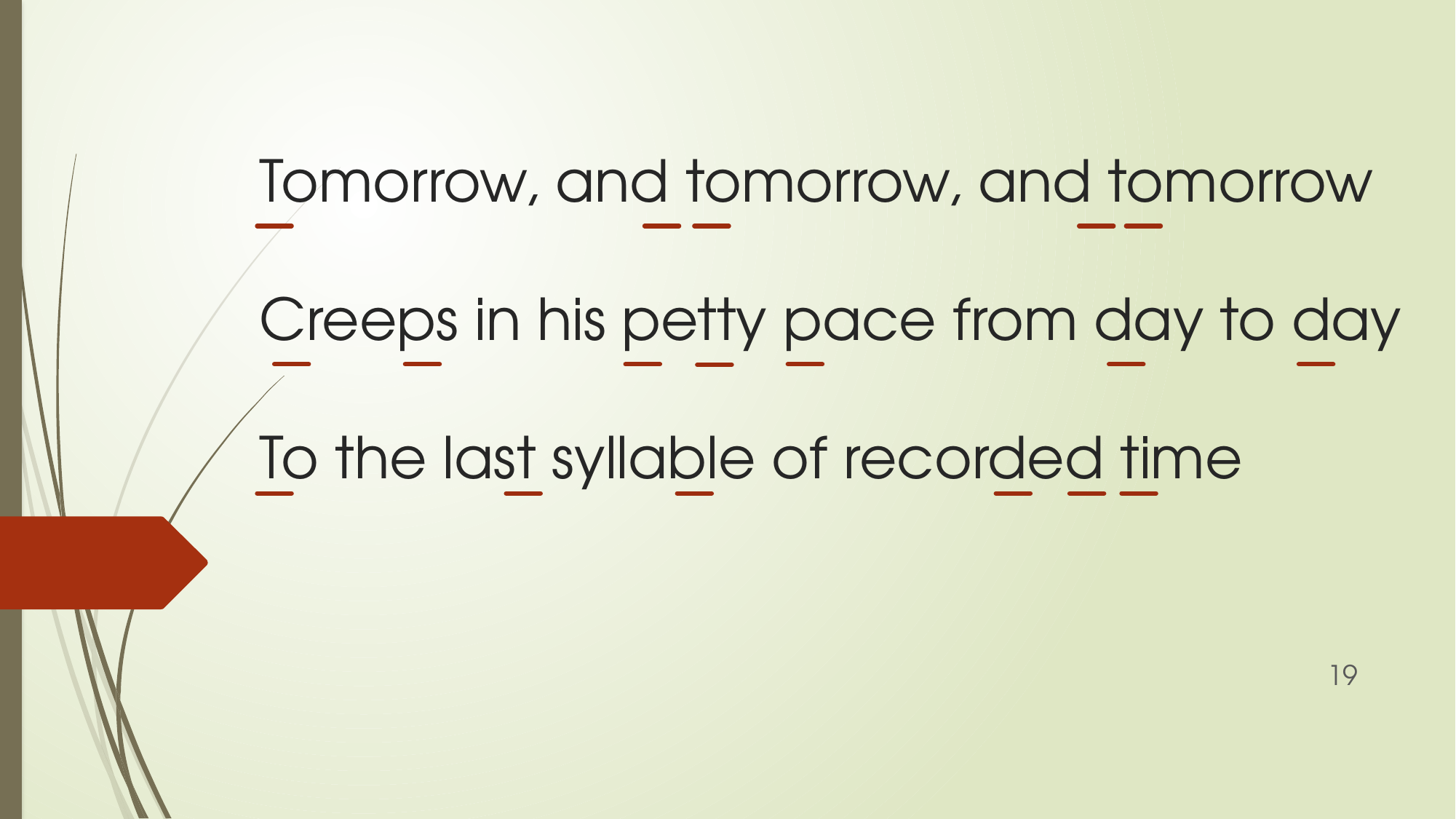

# Tomorrow, and tomorrow, and tomorrow Creeps in his petty pace from day to day To the last syllable of recorded time
19